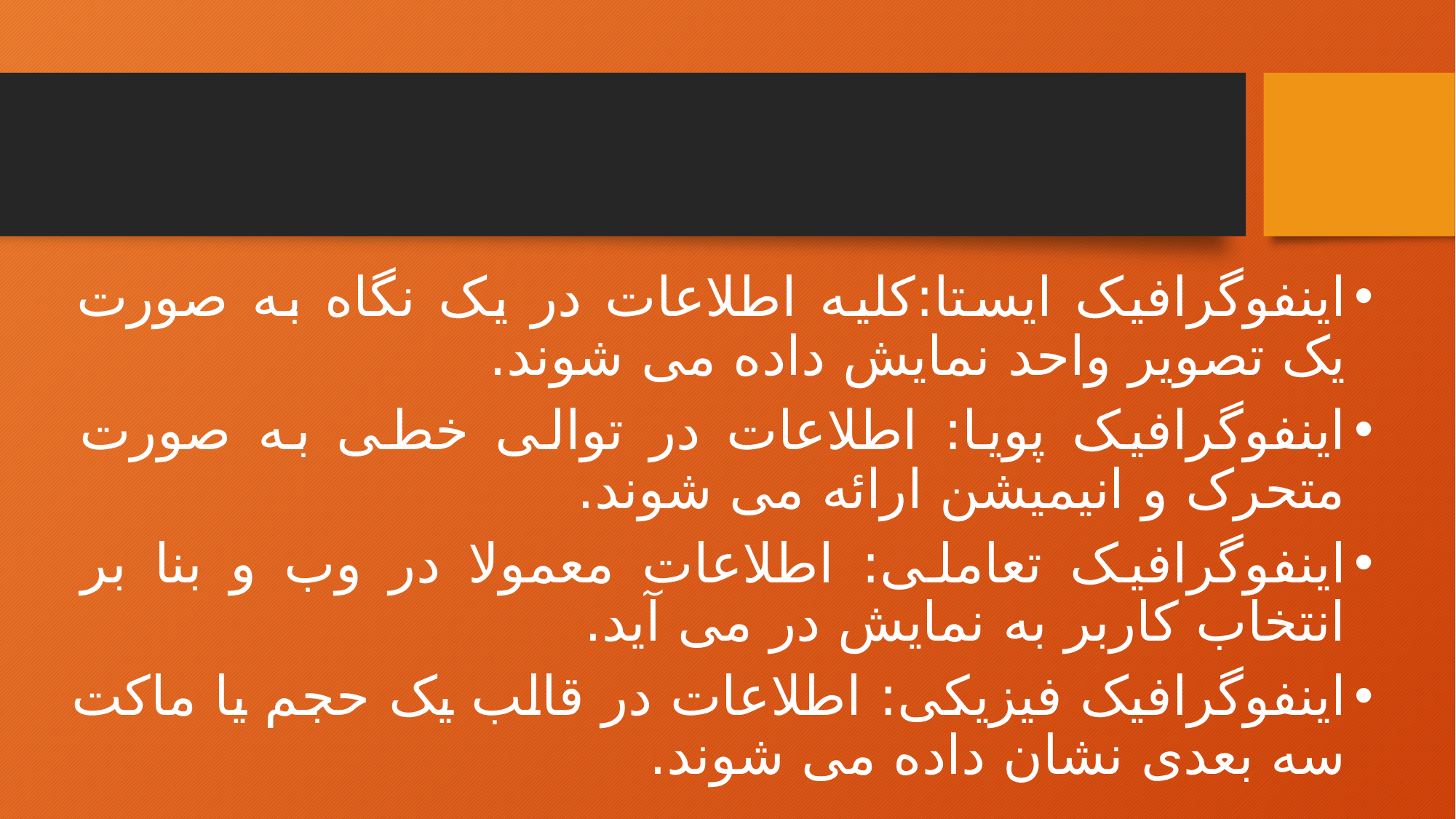

اینفوگرافیک ایستا:کلیه اطلاعات در یک نگاه به صورت یک تصویر واحد نمایش داده می شوند.
اینفوگرافیک پویا: اطلاعات در توالی خطی به صورت متحرک و انیمیشن ارائه می شوند.
اینفوگرافیک تعاملی: اطلاعات معمولا در وب و بنا بر انتخاب کاربر به نمایش در می آید.
اینفوگرافیک فیزیکی: اطلاعات در قالب یک حجم یا ماکت سه بعدی نشان داده می شوند.